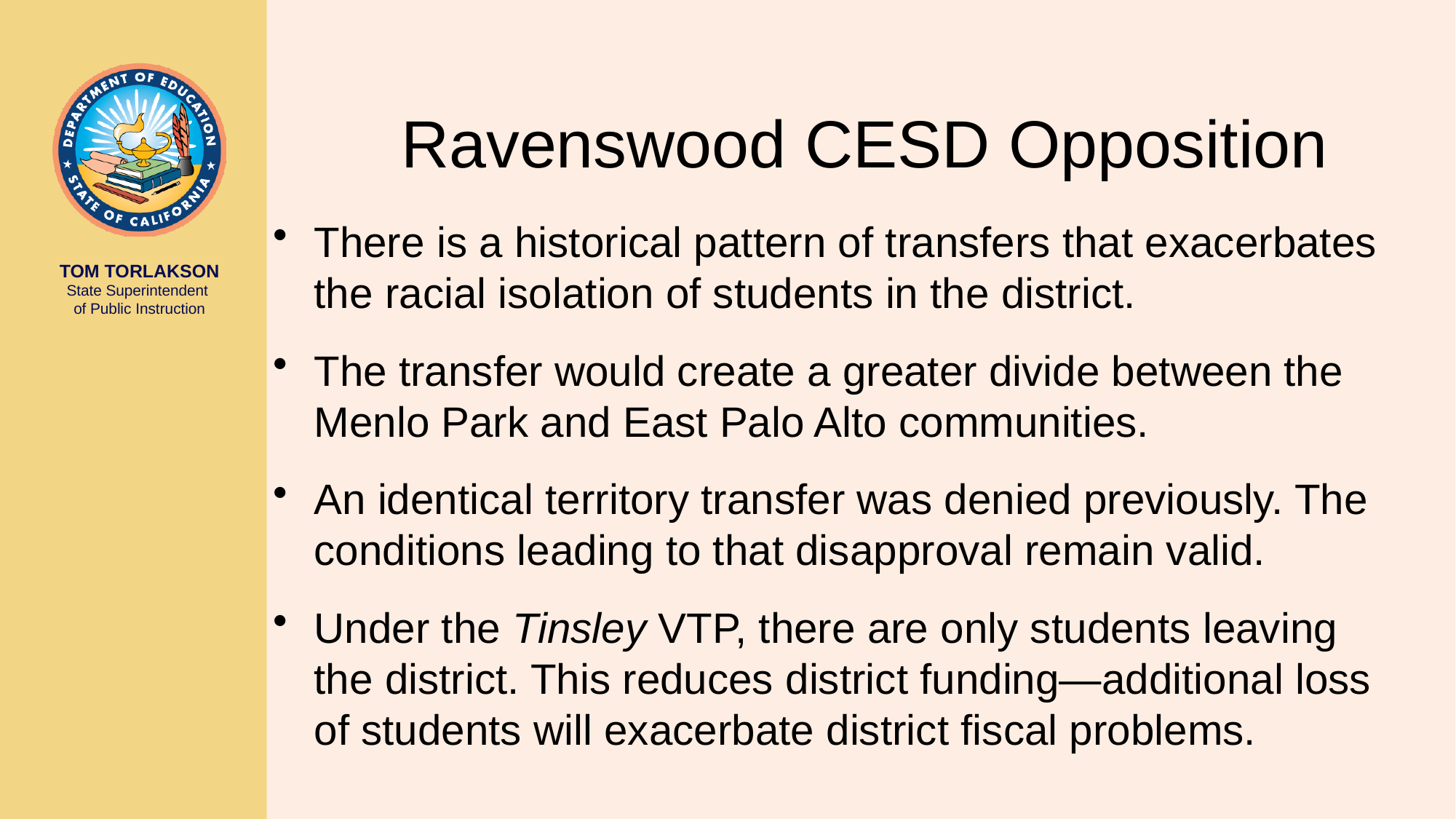

# Ravenswood CESD Opposition
There is a historical pattern of transfers that exacerbates the racial isolation of students in the district.
The transfer would create a greater divide between the Menlo Park and East Palo Alto communities.
An identical territory transfer was denied previously. The conditions leading to that disapproval remain valid.
Under the Tinsley VTP, there are only students leaving the district. This reduces district funding—additional loss of students will exacerbate district fiscal problems.